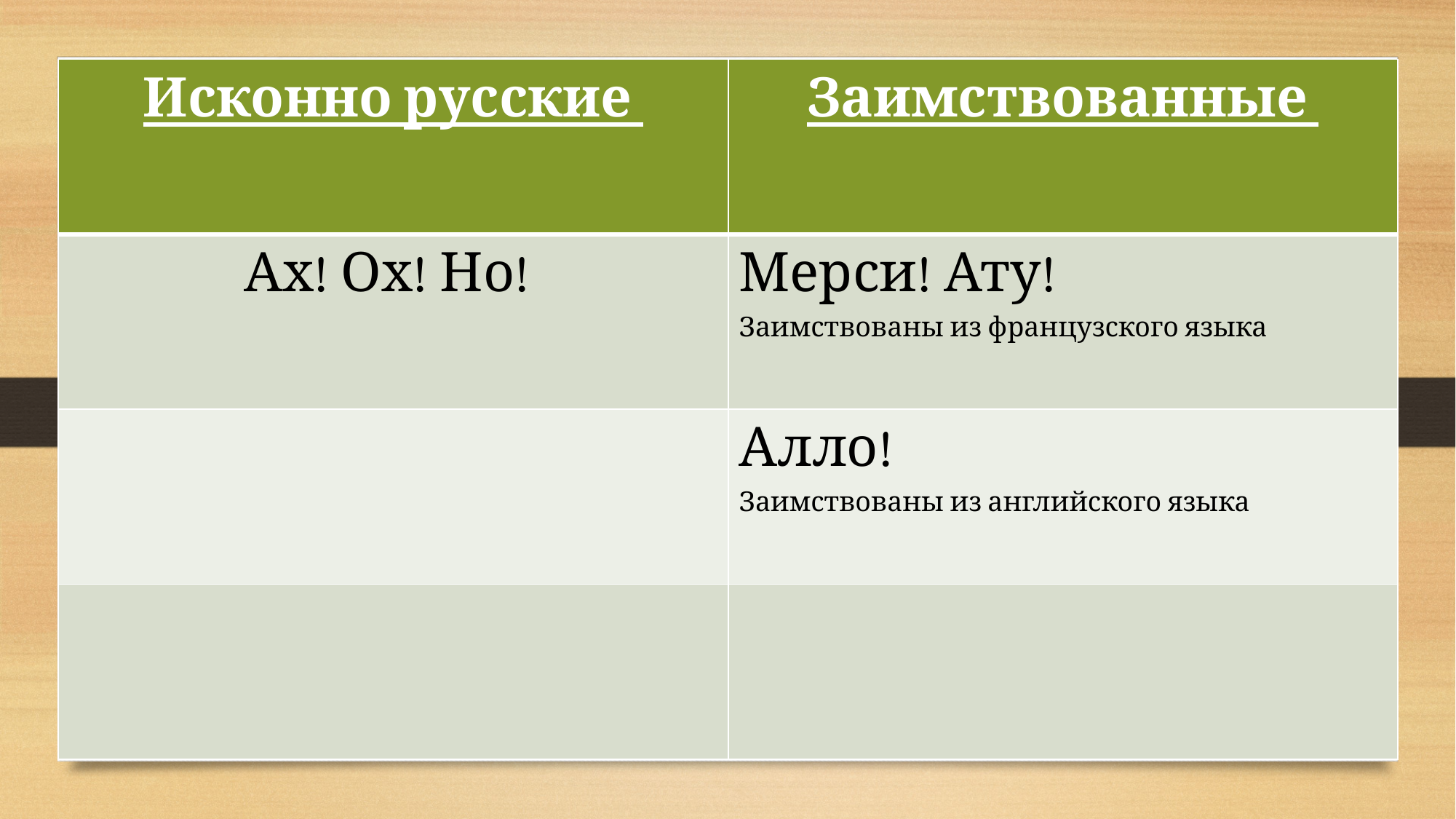

| Исконно русские | Заимствованные |
| --- | --- |
| Ах! Ох! Но! | Мерси! Ату! Заимствованы из французского языка |
|  | Алло! Заимствованы из английского языка |
|  |  |